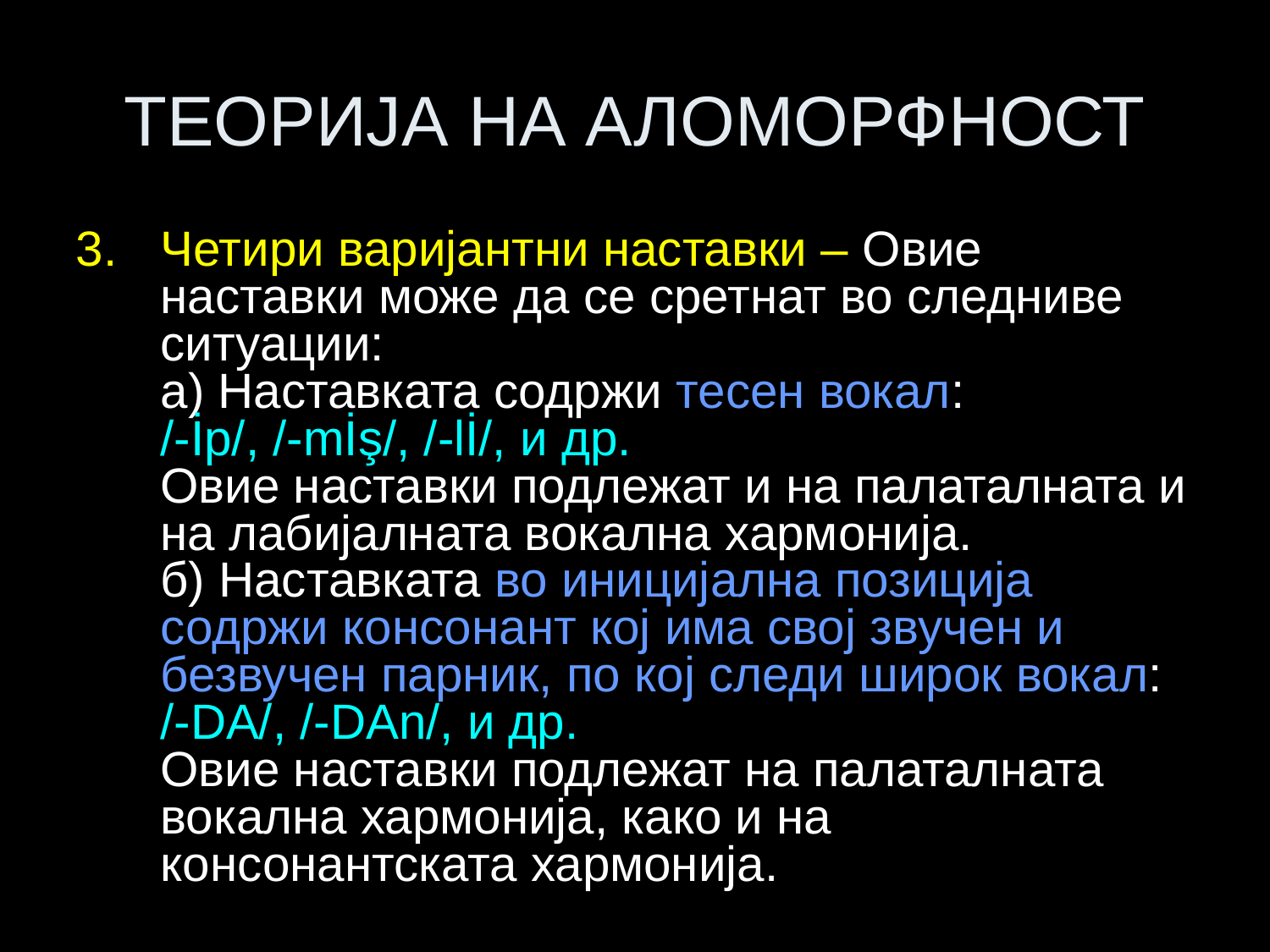

# ТЕОРИЈА НА АЛОМОРФНОСТ
Четири варијантни наставки – Овие наставки може да се сретнат во следниве ситуации:
a) Наставката содржи тесен вокал:
/-İp/, /-mİş/, /-lİ/, и др.
Овие наставки подлежат и на палаталната и на лабијалната вокална хармонија.
б) Наставката во иницијална позиција содржи консонант кој има свој звучен и безвучен парник, по кој следи широк вокал:
/-DA/, /-DAn/, и др.
Овие наставки подлежат на палаталната вокална хармонија, како и на консонантската хармонија.